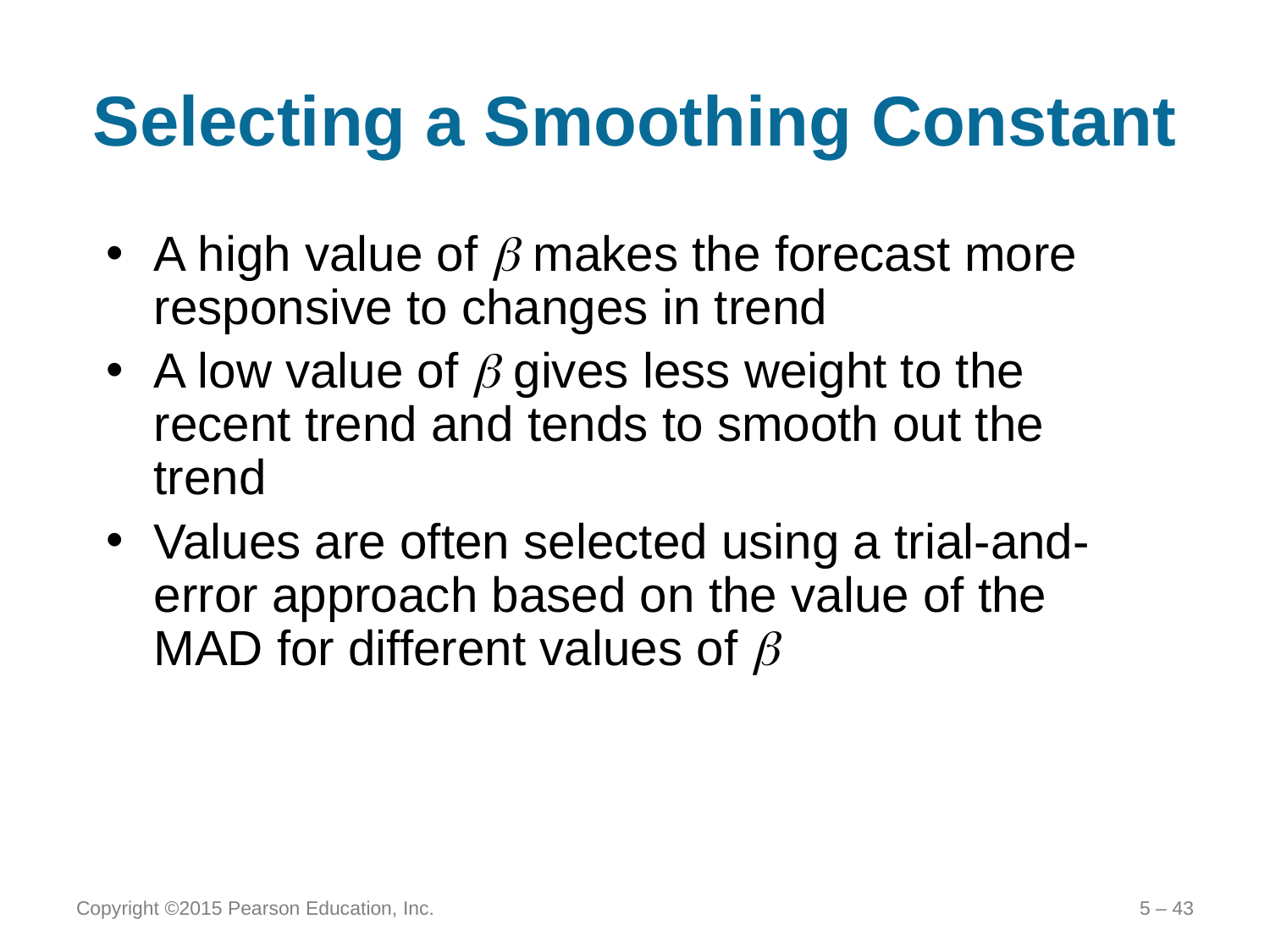

# Selecting a Smoothing Constant
A high value of β makes the forecast more responsive to changes in trend
A low value of β gives less weight to the recent trend and tends to smooth out the trend
Values are often selected using a trial-and-error approach based on the value of the MAD for different values of β

Copyright ©2015 Pearson Education, Inc.
5 – 43